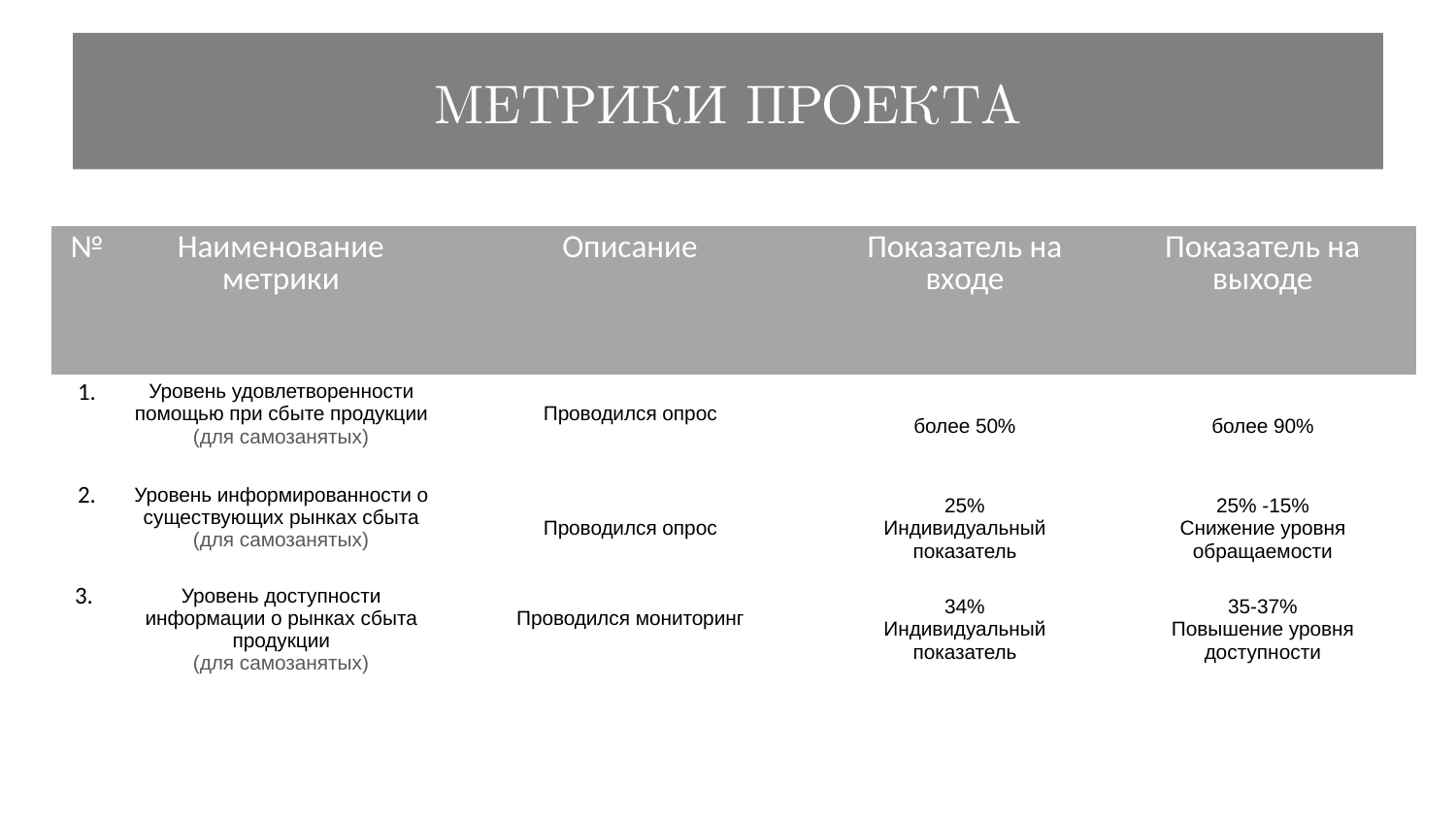

# МЕТРИКИ ПРОЕКТА
| № | Наименование метрики | Описание | Показатель на входе | Показатель на выходе |
| --- | --- | --- | --- | --- |
| 1. | Уровень удовлетворенности помощью при сбыте продукции (для самозанятых) | Проводился опрос | более 50% | более 90% |
| 2. | Уровень информированности о существующих рынках сбыта (для самозанятых) | Проводился опрос | 25% Индивидуальный показатель | 25% -15% Снижение уровня обращаемости |
| 3. | Уровень доступности информации о рынках сбыта продукции (для самозанятых) | Проводился мониторинг | 34% Индивидуальный показатель | 35-37% Повышение уровня доступности |